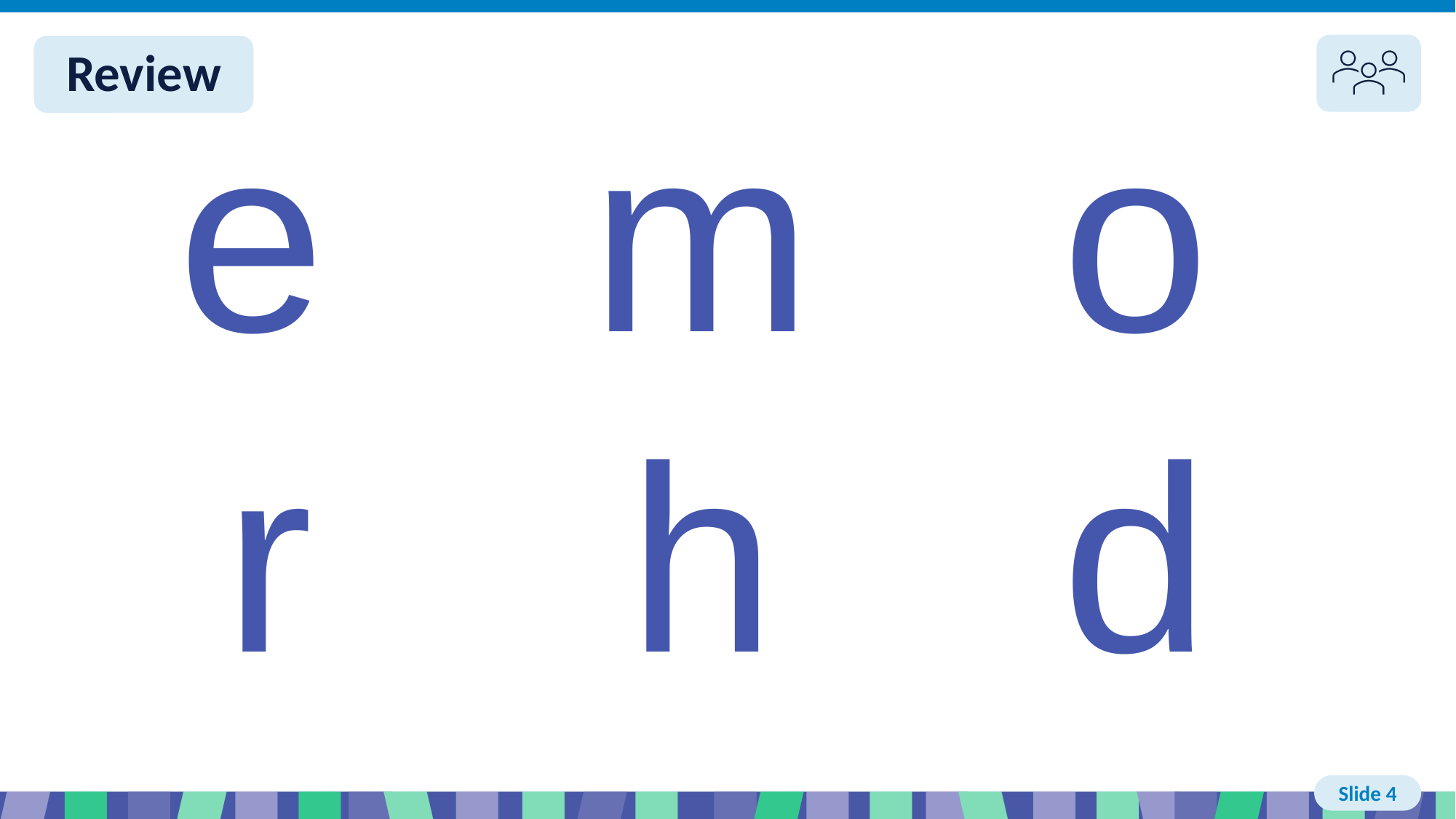

# Slide 4 Review You do
e
m
o
r
h
d